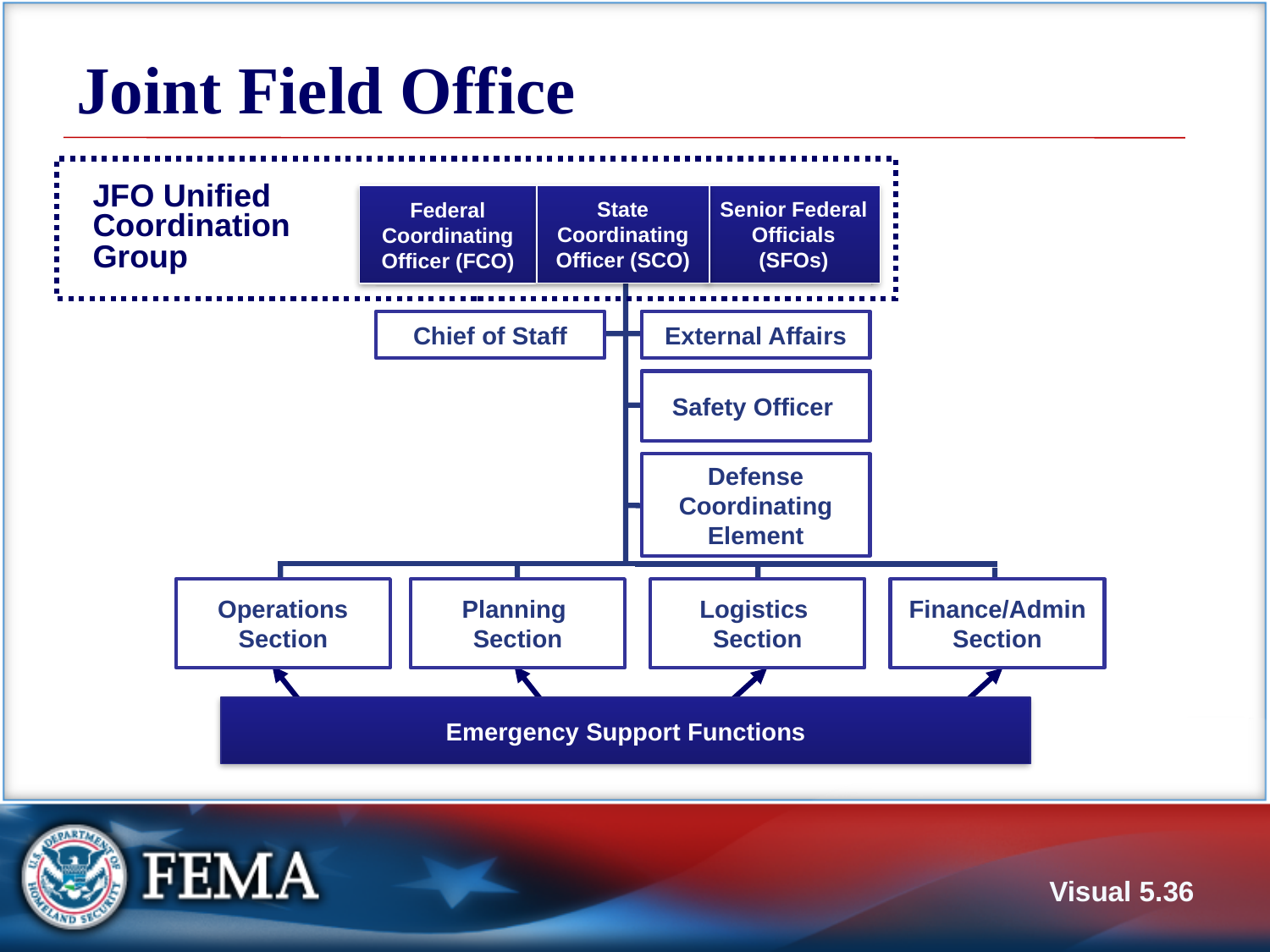

# Joint Field Office

Federal Coordinating Officer (FCO)
State Coordinating Officer (SCO)
Senior Federal Officials (SFOs)
JFO Unified
Coordination Group

Chief of Staff
External Affairs

Safety Officer

Defense Coordinating
Element

Operations Section
Planning
Section
Logistics
Section
Finance/Admin Section

Emergency Support Functions
Visual 5.36